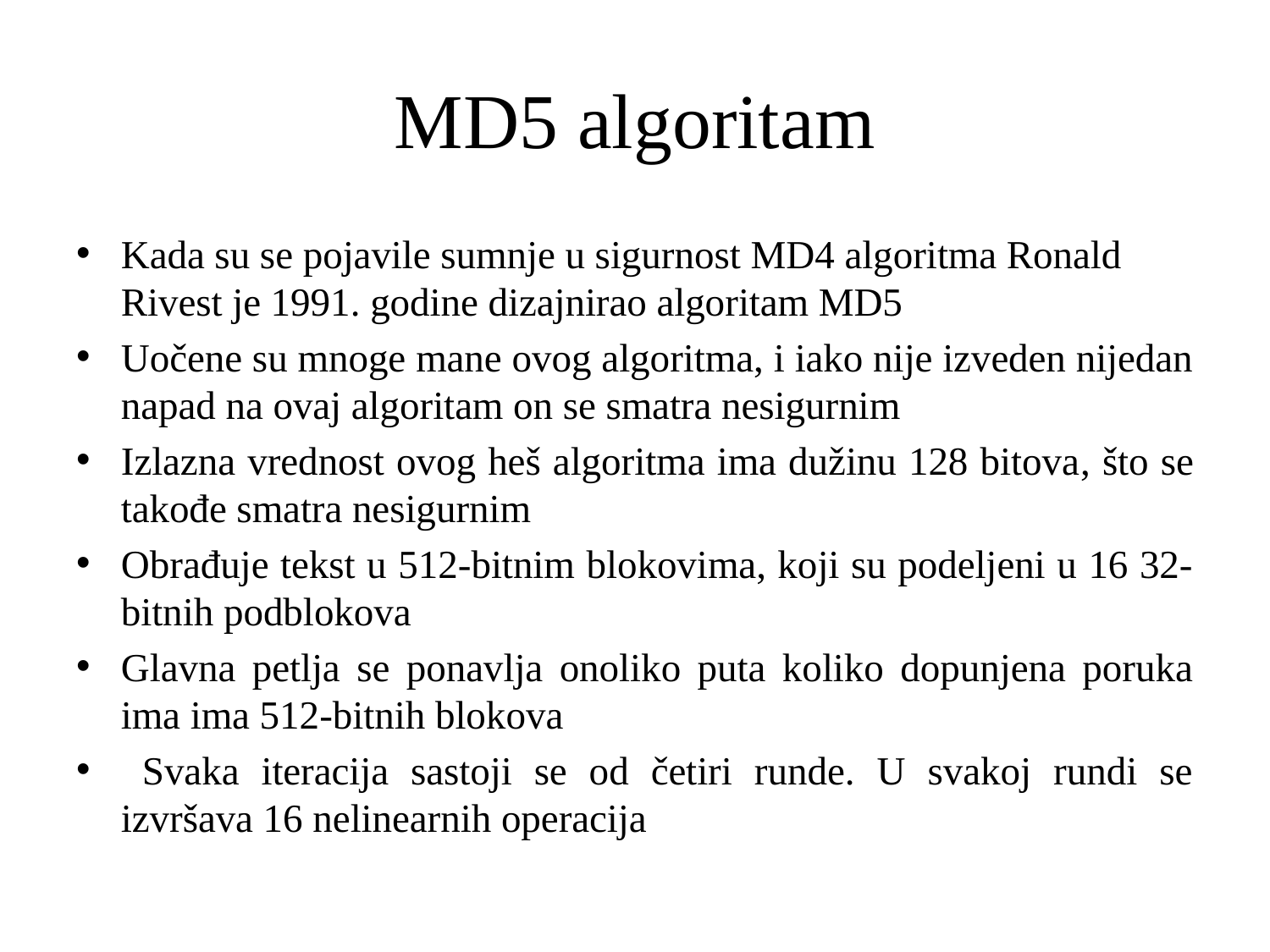

# MD5 algoritam
Kada su se pojavile sumnje u sigurnost MD4 algoritma Ronald Rivest je 1991. godine dizajnirao algoritam MD5
Uočene su mnoge mane ovog algoritma, i iako nije izveden nijedan napad na ovaj algoritam on se smatra nesigurnim
Izlazna vrednost ovog heš algoritma ima dužinu 128 bitova, što se takođe smatra nesigurnim
Obrađuje tekst u 512-bitnim blokovima, koji su podeljeni u 16 32-bitnih podblokova
Glavna petlja se ponavlja onoliko puta koliko dopunjena poruka ima ima 512-bitnih blokova
 Svaka iteracija sastoji se od četiri runde. U svakoj rundi se izvršava 16 nelinearnih operacija